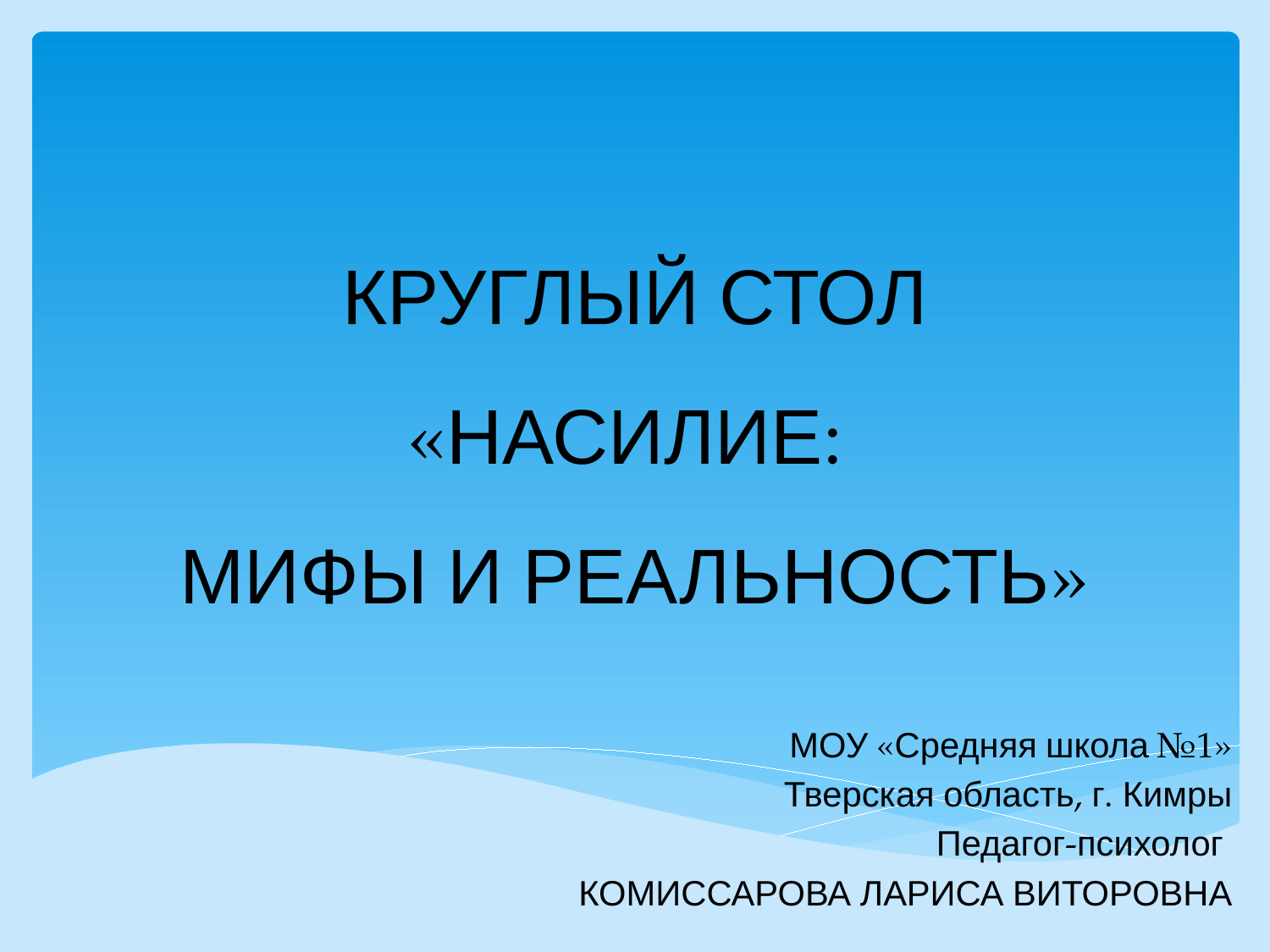

# КРУГЛЫЙ СТОЛ «НАСИЛИЕ: МИФЫ И РЕАЛЬНОСТЬ»
МОУ «Средняя школа №1»
Тверская область, г. Кимры
Педагог-психолог
КОМИССАРОВА ЛАРИСА ВИТОРОВНА